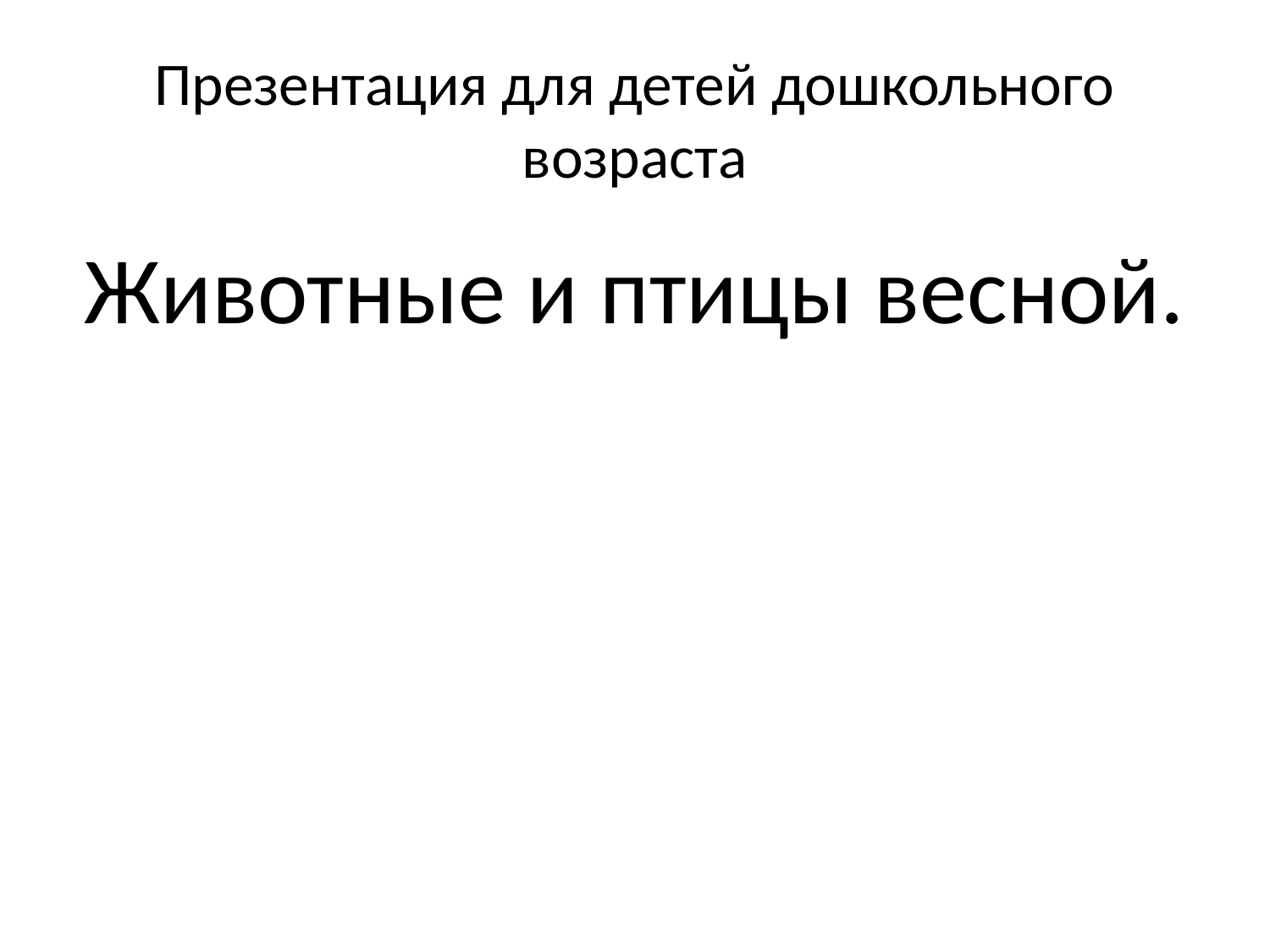

# Презентация для детей дошкольного возраста
Животные и птицы весной.